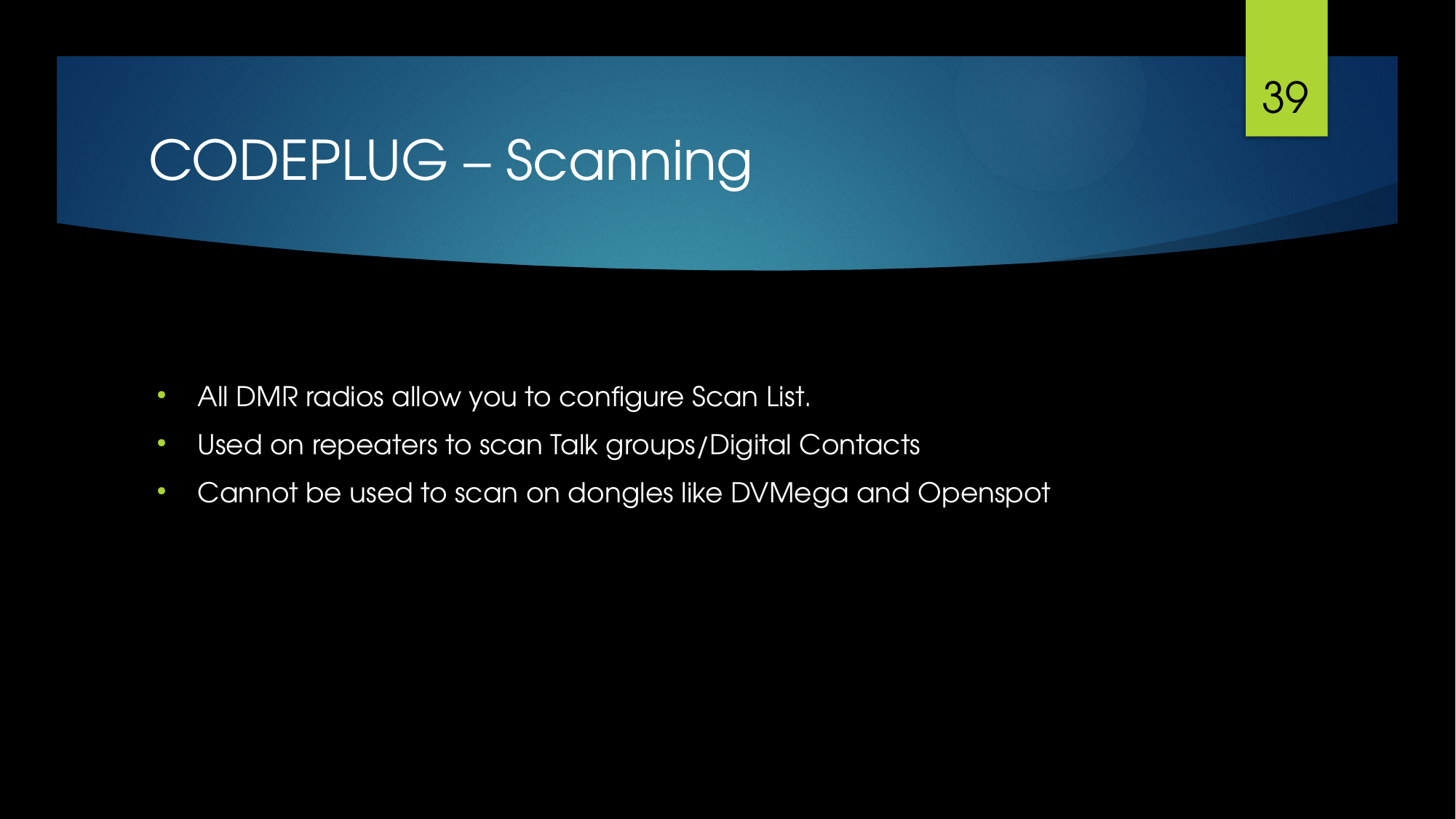

39
# CODEPLUG – Scanning
All DMR radios allow you to configure Scan List.
Used on repeaters to scan Talk groups/Digital Contacts
Cannot be used to scan on dongles like DVMega and Openspot